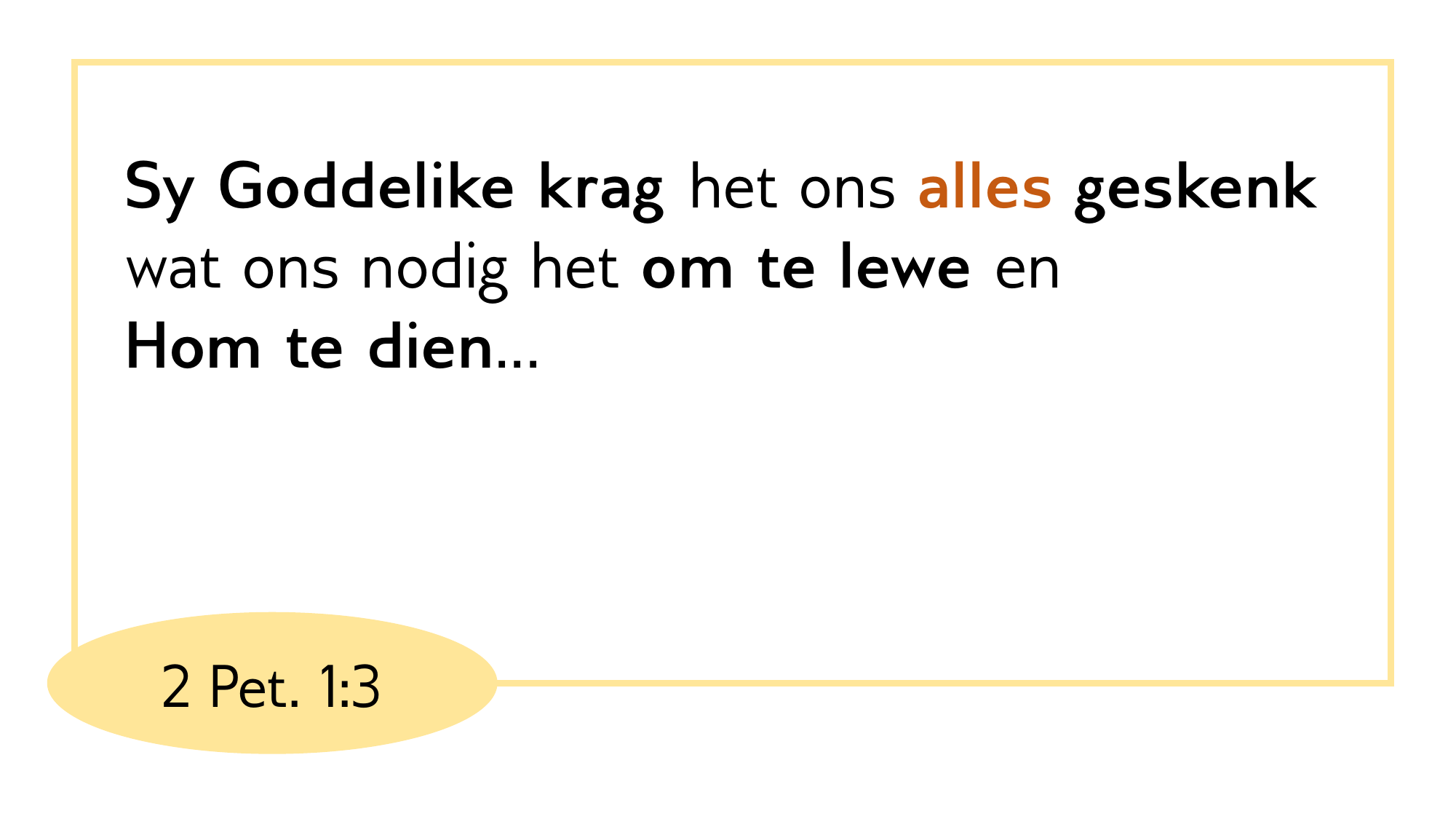

Sy Goddelike krag het ons alles geskenk wat ons nodig het om te lewe en
Hom te dien...
2 Pet. 1:3